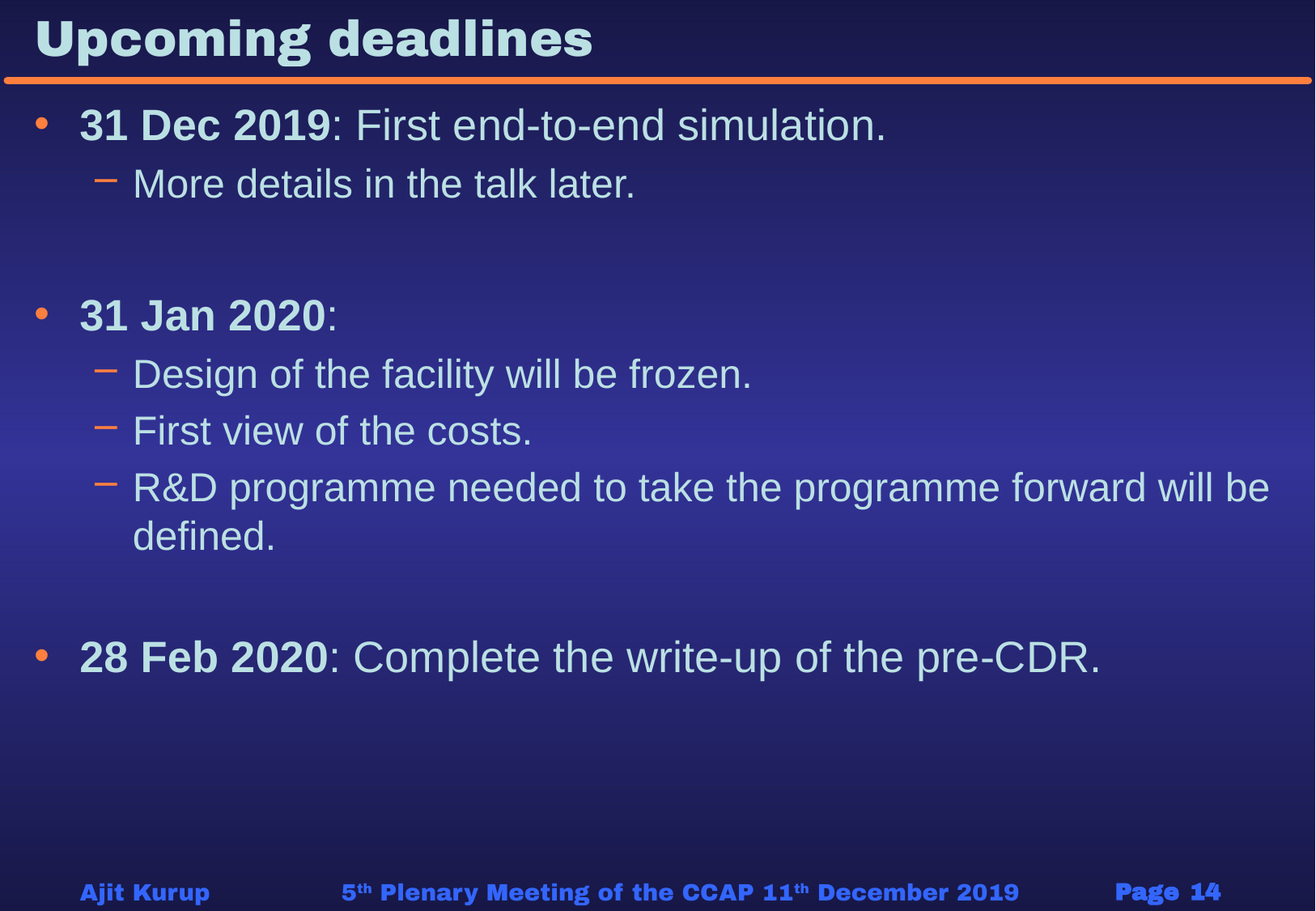

# Upcoming deadlines
31 Dec 2019: First end-to-end simulation.
More details in the talk later.

31 Jan 2020:
Design of the facility will be frozen.
First view of the costs.
R&D programme needed to take the programme forward will be defined.

28 Feb 2020: Complete the write-up of the pre-CDR.